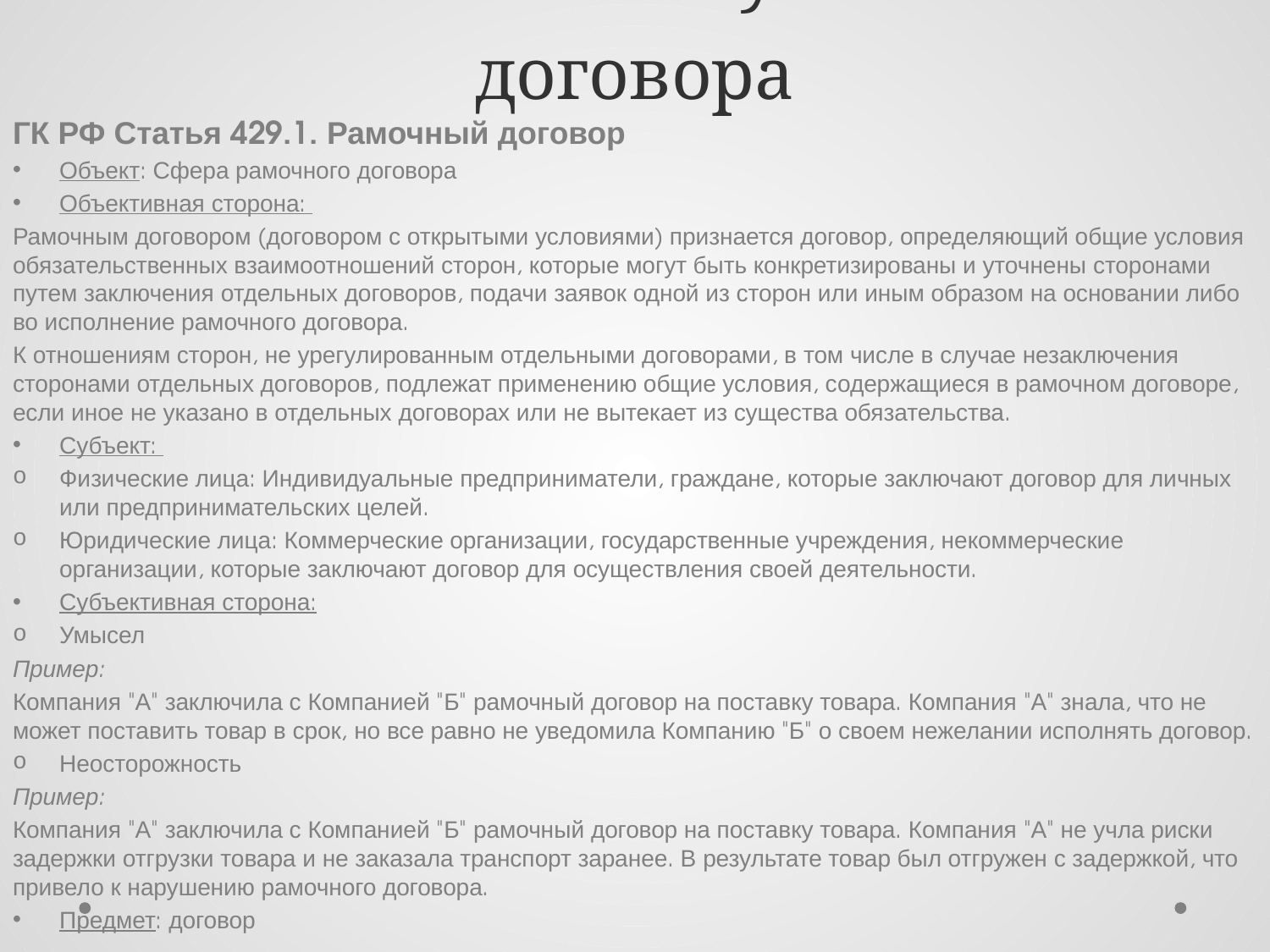

# 31. Понятие и условия договора
ГК РФ Статья 429.1. Рамочный договор
Объект: Сфера рамочного договора
Объективная сторона:
Рамочным договором (договором с открытыми условиями) признается договор, определяющий общие условия обязательственных взаимоотношений сторон, которые могут быть конкретизированы и уточнены сторонами путем заключения отдельных договоров, подачи заявок одной из сторон или иным образом на основании либо во исполнение рамочного договора.
К отношениям сторон, не урегулированным отдельными договорами, в том числе в случае незаключения сторонами отдельных договоров, подлежат применению общие условия, содержащиеся в рамочном договоре, если иное не указано в отдельных договорах или не вытекает из существа обязательства.
Субъект:
Физические лица: Индивидуальные предприниматели, граждане, которые заключают договор для личных или предпринимательских целей.
Юридические лица: Коммерческие организации, государственные учреждения, некоммерческие организации, которые заключают договор для осуществления своей деятельности.
Субъективная сторона:
Умысел
Пример:
Компания "А" заключила с Компанией "Б" рамочный договор на поставку товара. Компания "А" знала, что не может поставить товар в срок, но все равно не уведомила Компанию "Б" о своем нежелании исполнять договор.
Неосторожность
Пример:
Компания "А" заключила с Компанией "Б" рамочный договор на поставку товара. Компания "А" не учла риски задержки отгрузки товара и не заказала транспорт заранее. В результате товар был отгружен с задержкой, что привело к нарушению рамочного договора.
Предмет: договор